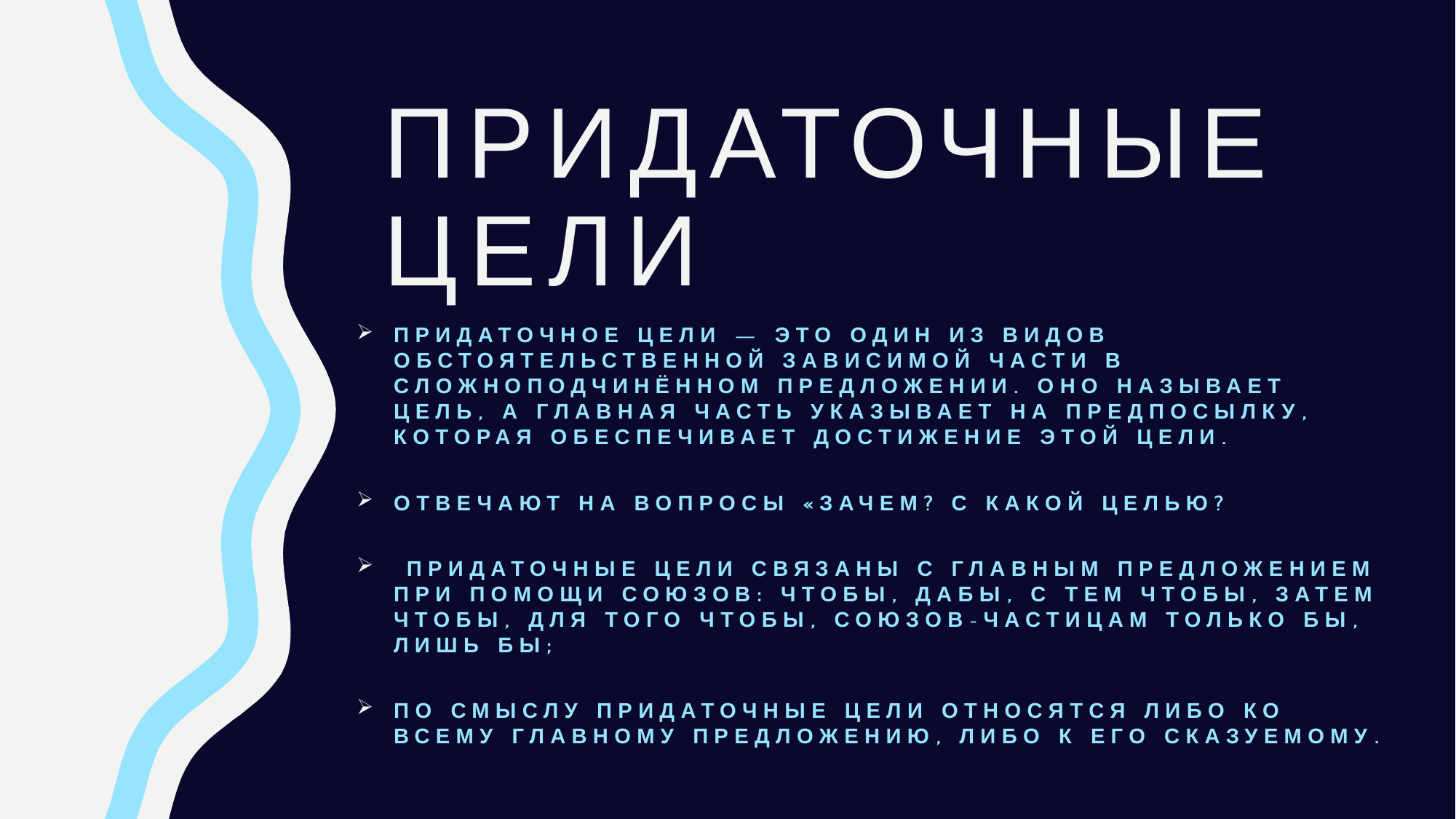

# Придаточные цели
Придаточное цели — это один из видов обстоятельственной зависимой части в сложноподчинённом предложении. Оно называет цель, а главная часть указывает на предпосылку, которая обеспечивает достижение этой цели.

отвечают на вопросы «Зачем? С какой целью?

 Придаточные цели связаны с главным предложением при помощи союзов: чтобы, дабы, с тем чтобы, затем чтобы, для того чтобы, союзов-частицам только бы, лишь бы;

по смыслу придаточные цели относятся либо ко всему главному предложению, либо к его сказуемому.